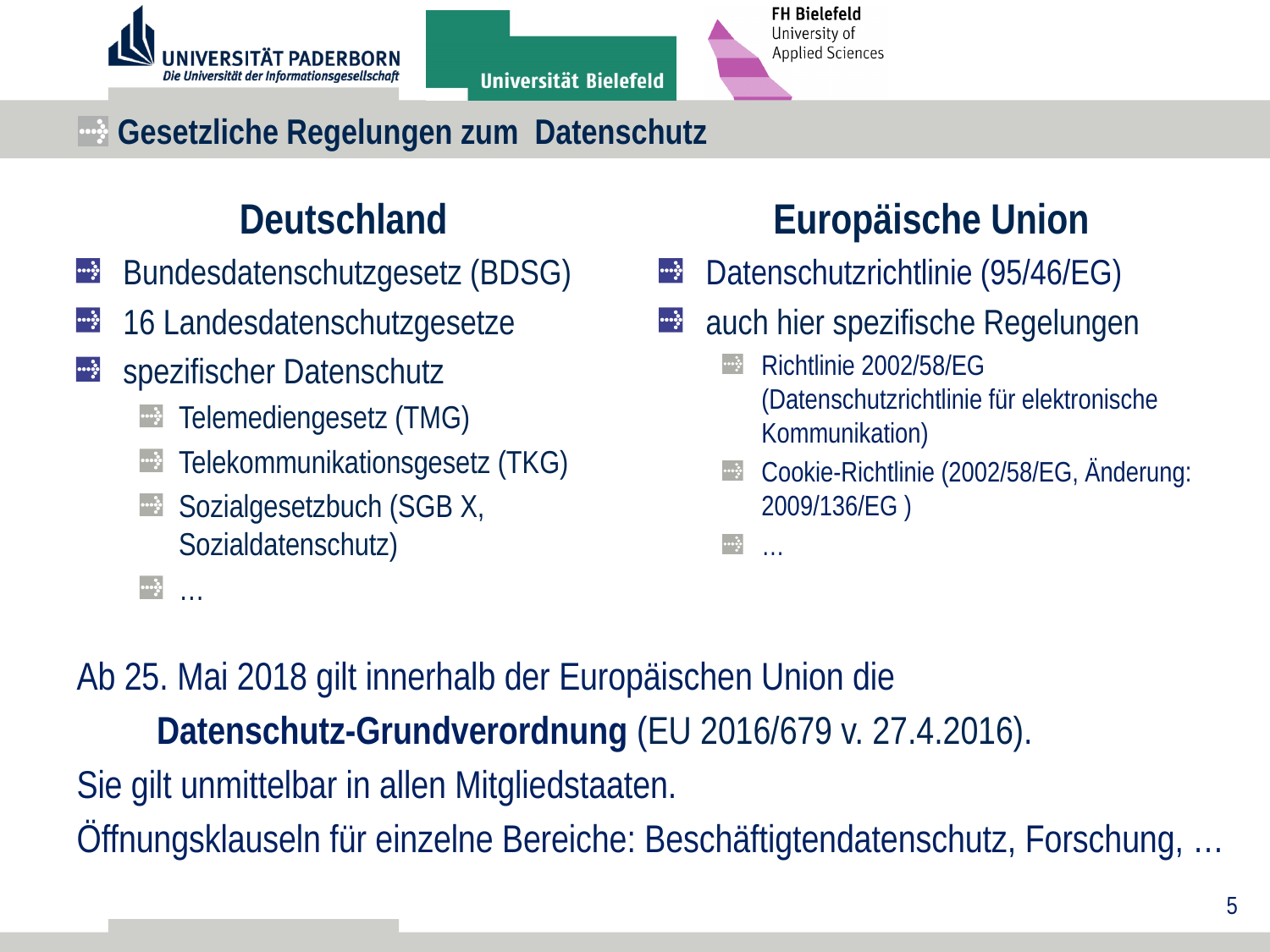

# Gesetzliche Regelungen zum  Datenschutz
Deutschland
Bundesdatenschutzgesetz (BDSG)
16 Landesdatenschutzgesetze
spezifischer Datenschutz
Telemediengesetz (TMG)
Telekommunikationsgesetz (TKG)
Sozialgesetzbuch (SGB X, Sozialdatenschutz)
…
Europäische Union
Datenschutzrichtlinie (95/46/EG)
auch hier spezifische Regelungen
Richtlinie 2002/58/EG (Datenschutzrichtlinie für elektronische Kommunikation)
Cookie-Richtlinie (2002/58/EG, Änderung: 2009/136/EG )
…
Ab 25. Mai 2018 gilt innerhalb der Europäischen Union die
         Datenschutz-Grundverordnung (EU 2016/679 v. 27.4.2016).
Sie gilt unmittelbar in allen Mitgliedstaaten.
Öffnungsklauseln für einzelne Bereiche: Beschäftigtendatenschutz, Forschung, …

5